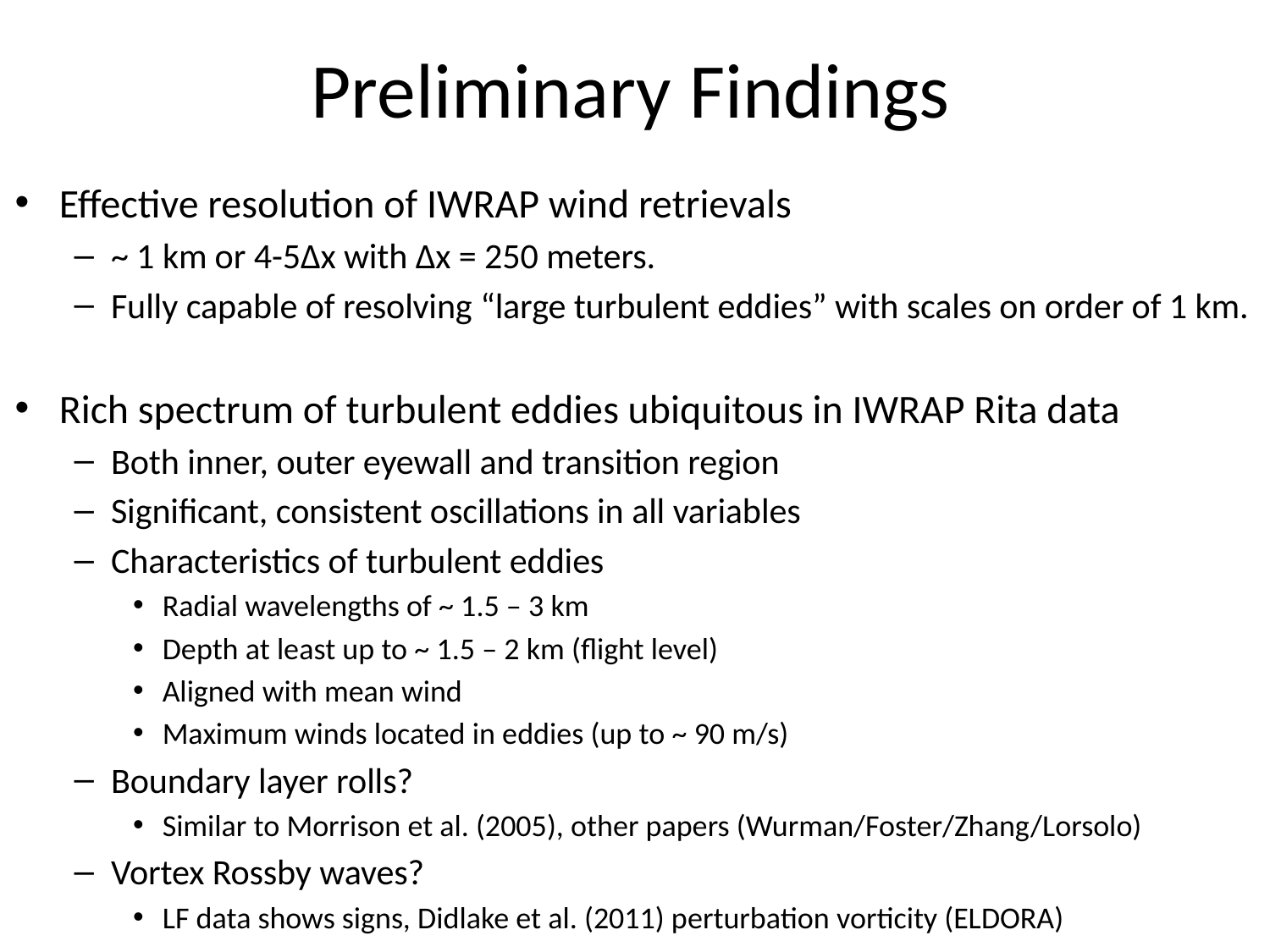

# Preliminary Findings
Effective resolution of IWRAP wind retrievals
~ 1 km or 4-5Δx with Δx = 250 meters.
Fully capable of resolving “large turbulent eddies” with scales on order of 1 km.

Rich spectrum of turbulent eddies ubiquitous in IWRAP Rita data
Both inner, outer eyewall and transition region
Significant, consistent oscillations in all variables
Characteristics of turbulent eddies
Radial wavelengths of ~ 1.5 – 3 km
Depth at least up to ~ 1.5 – 2 km (flight level)
Aligned with mean wind
Maximum winds located in eddies (up to ~ 90 m/s)
Boundary layer rolls?
Similar to Morrison et al. (2005), other papers (Wurman/Foster/Zhang/Lorsolo)
Vortex Rossby waves?
LF data shows signs, Didlake et al. (2011) perturbation vorticity (ELDORA)